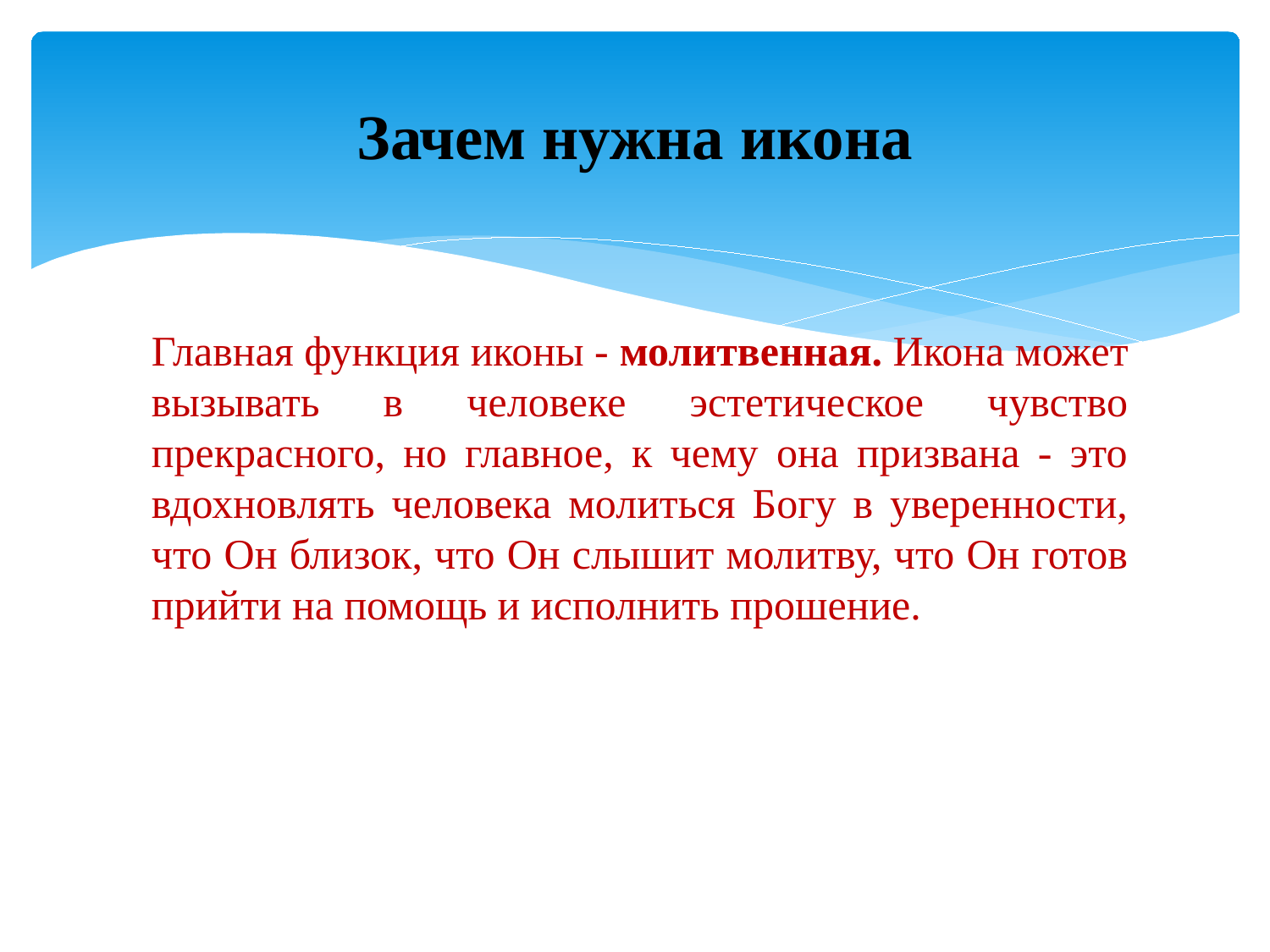

# Зачем нужна икона
Главная функция иконы - молитвенная. Икона может вызывать в человеке эстетическое чувство прекрасного, но главное, к чему она призвана - это вдохновлять человека молиться Богу в уверенности, что Он близок, что Он слышит молитву, что Он готов прийти на помощь и исполнить прошение.